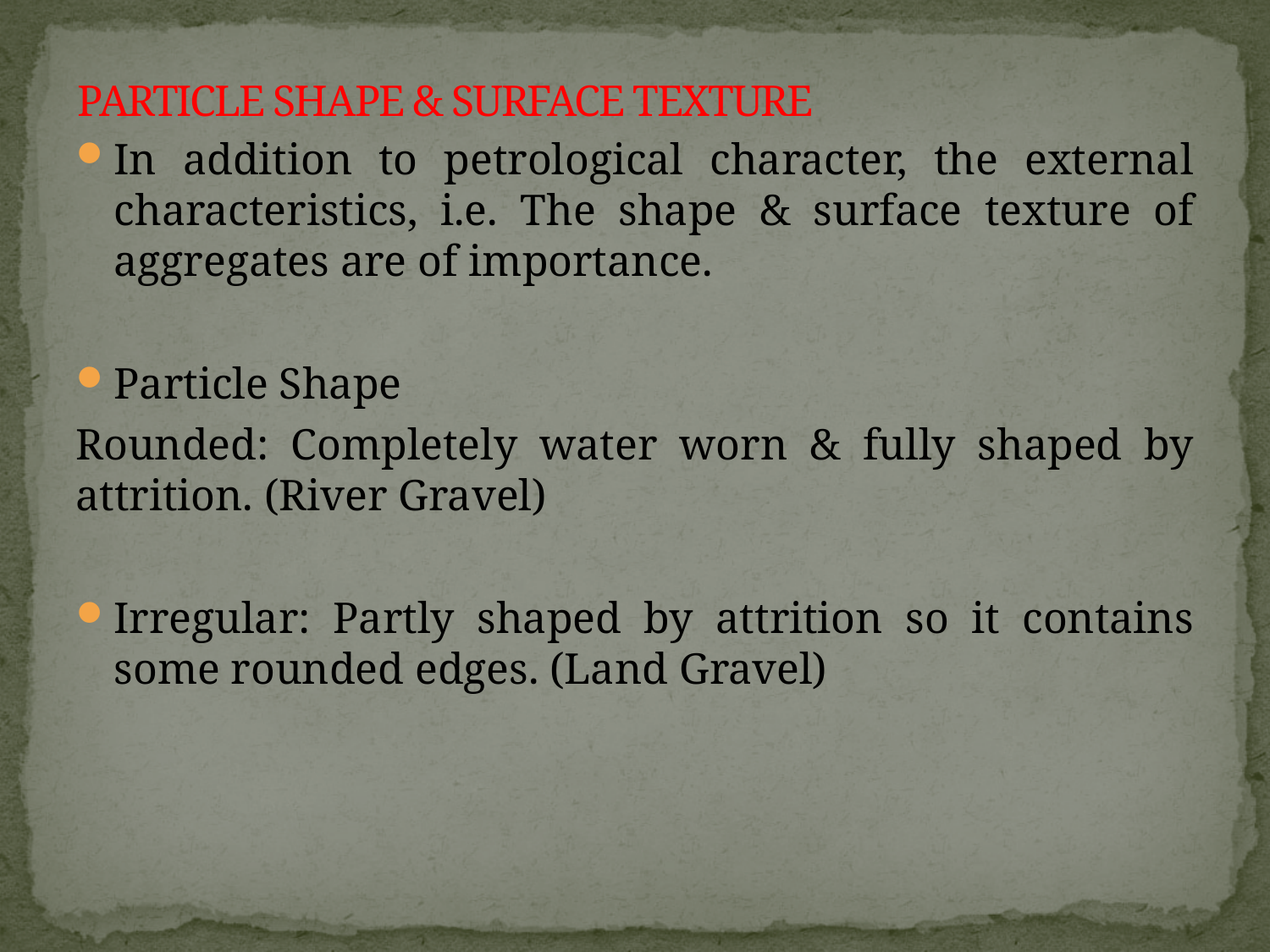

# PARTICLE SHAPE & SURFACE TEXTURE
In addition to petrological character, the external characteristics, i.e. The shape & surface texture of aggregates are of importance.

Particle Shape
Rounded: Completely water worn & fully shaped by attrition. (River Gravel)

Irregular: Partly shaped by attrition so it contains some rounded edges. (Land Gravel)